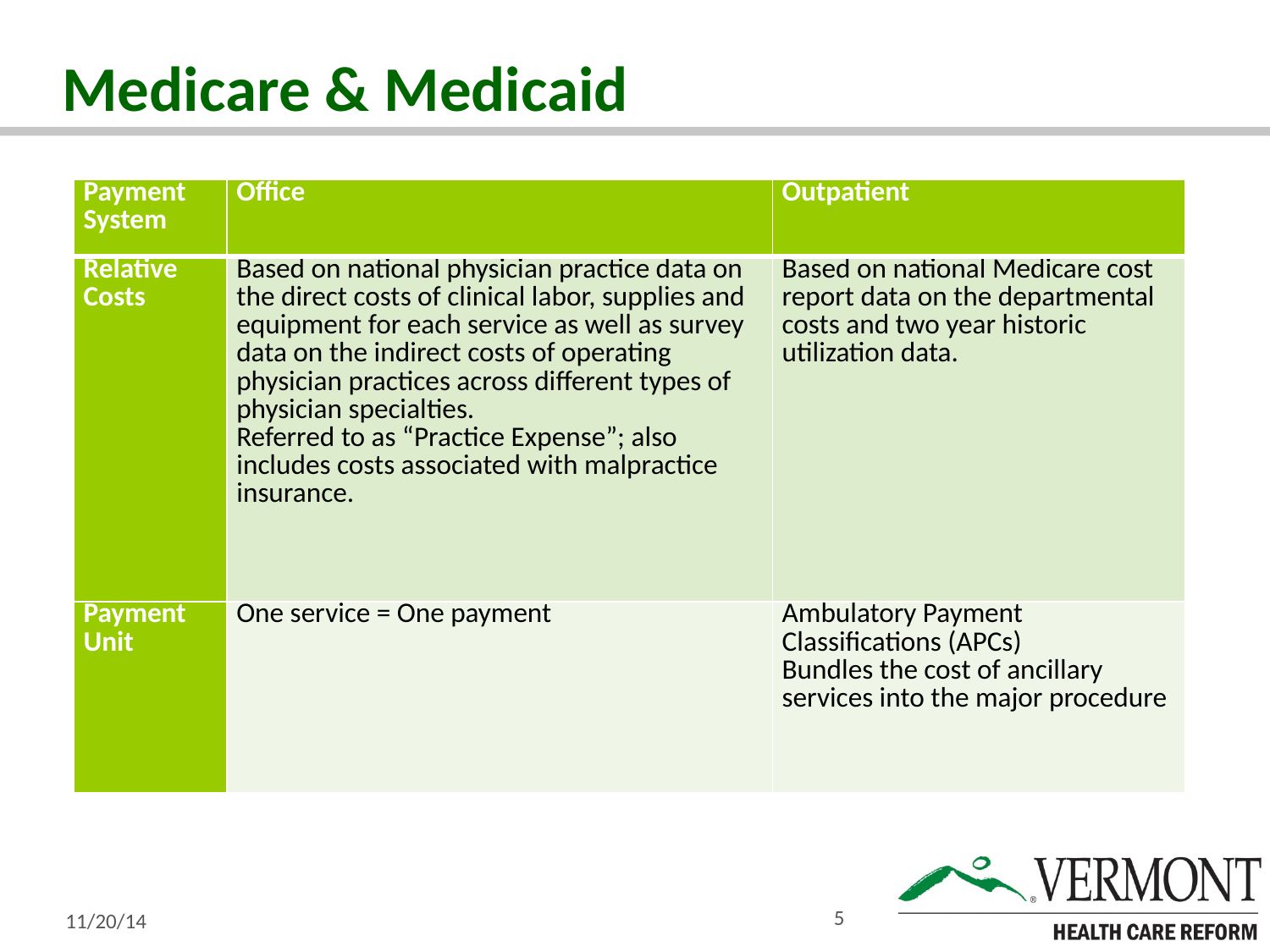

# Medicare & Medicaid
| Payment System | Office | Outpatient |
| --- | --- | --- |
| Relative Costs | Based on national physician practice data on the direct costs of clinical labor, supplies and equipment for each service as well as survey data on the indirect costs of operating physician practices across different types of physician specialties. Referred to as “Practice Expense”; also includes costs associated with malpractice insurance. | Based on national Medicare cost report data on the departmental costs and two year historic utilization data. |
| Payment Unit | One service = One payment | Ambulatory Payment Classifications (APCs) Bundles the cost of ancillary services into the major procedure |
11/20/14
5